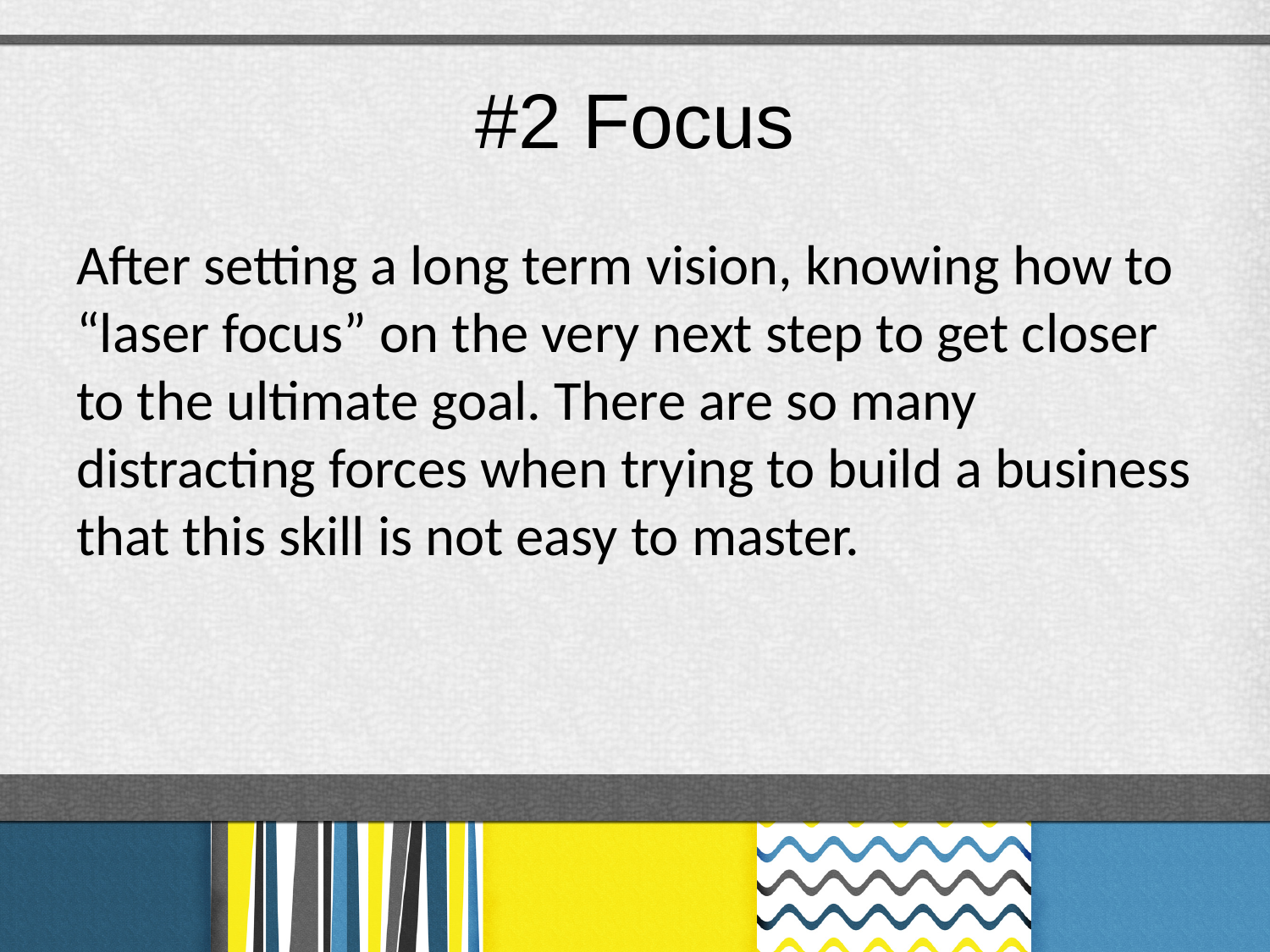

# #2 Focus
After setting a long term vision, knowing how to “laser focus” on the very next step to get closer to the ultimate goal. There are so many distracting forces when trying to build a business that this skill is not easy to master.